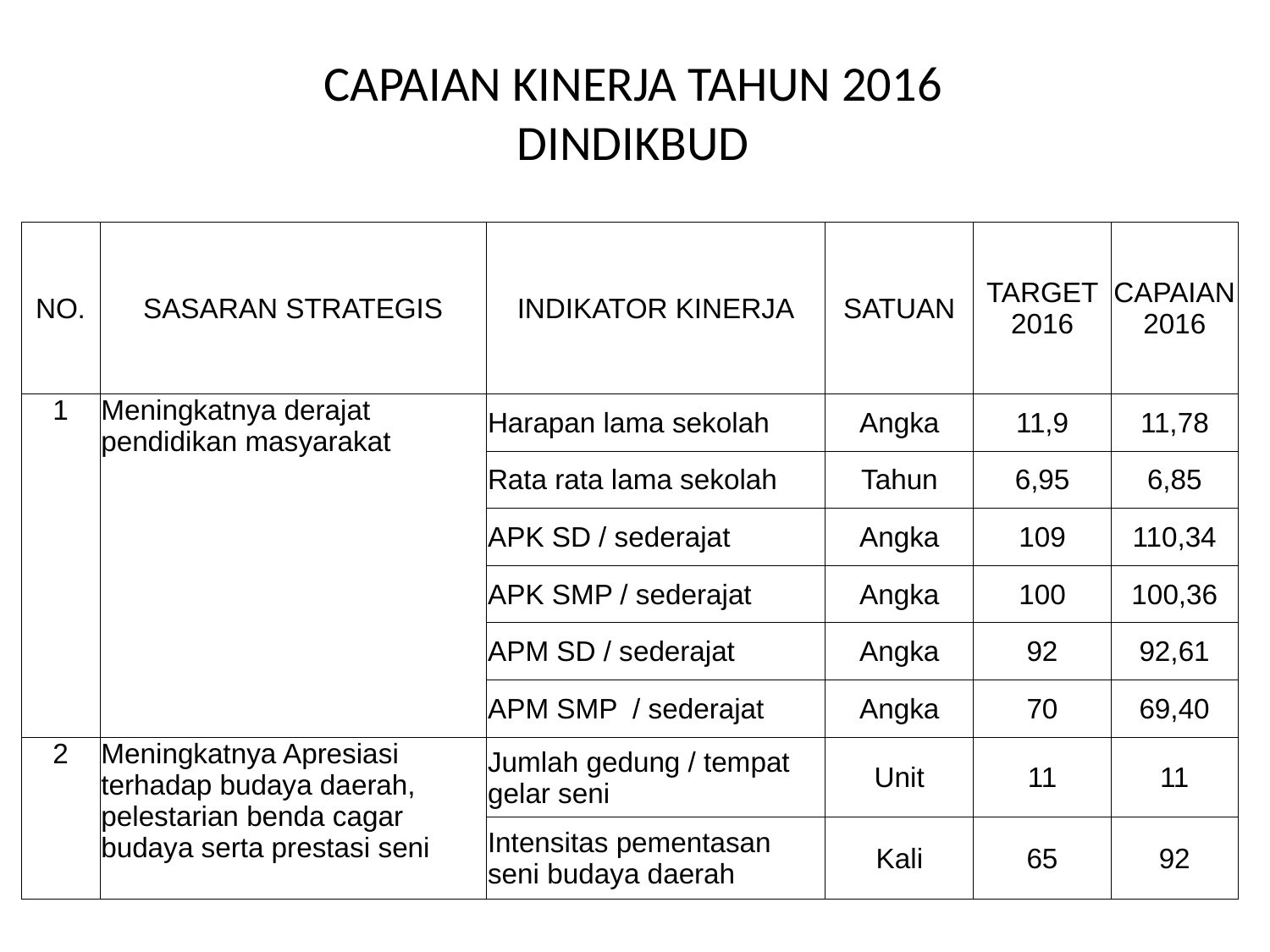

# CAPAIAN KINERJA TAHUN 2016 DINDIKBUD
| NO. | SASARAN STRATEGIS | INDIKATOR KINERJA | SATUAN | TARGET 2016 | CAPAIAN 2016 |
| --- | --- | --- | --- | --- | --- |
| 1 | Meningkatnya derajat pendidikan masyarakat | Harapan lama sekolah | Angka | 11,9 | 11,78 |
|  |  | Rata rata lama sekolah | Tahun | 6,95 | 6,85 |
|  |  | APK SD / sederajat | Angka | 109 | 110,34 |
|  |  | APK SMP / sederajat | Angka | 100 | 100,36 |
|  |  | APM SD / sederajat | Angka | 92 | 92,61 |
|  |  | APM SMP / sederajat | Angka | 70 | 69,40 |
| 2 | Meningkatnya Apresiasi terhadap budaya daerah, pelestarian benda cagar budaya serta prestasi seni | Jumlah gedung / tempat gelar seni | Unit | 11 | 11 |
|  |  | Intensitas pementasan seni budaya daerah | Kali | 65 | 92 |